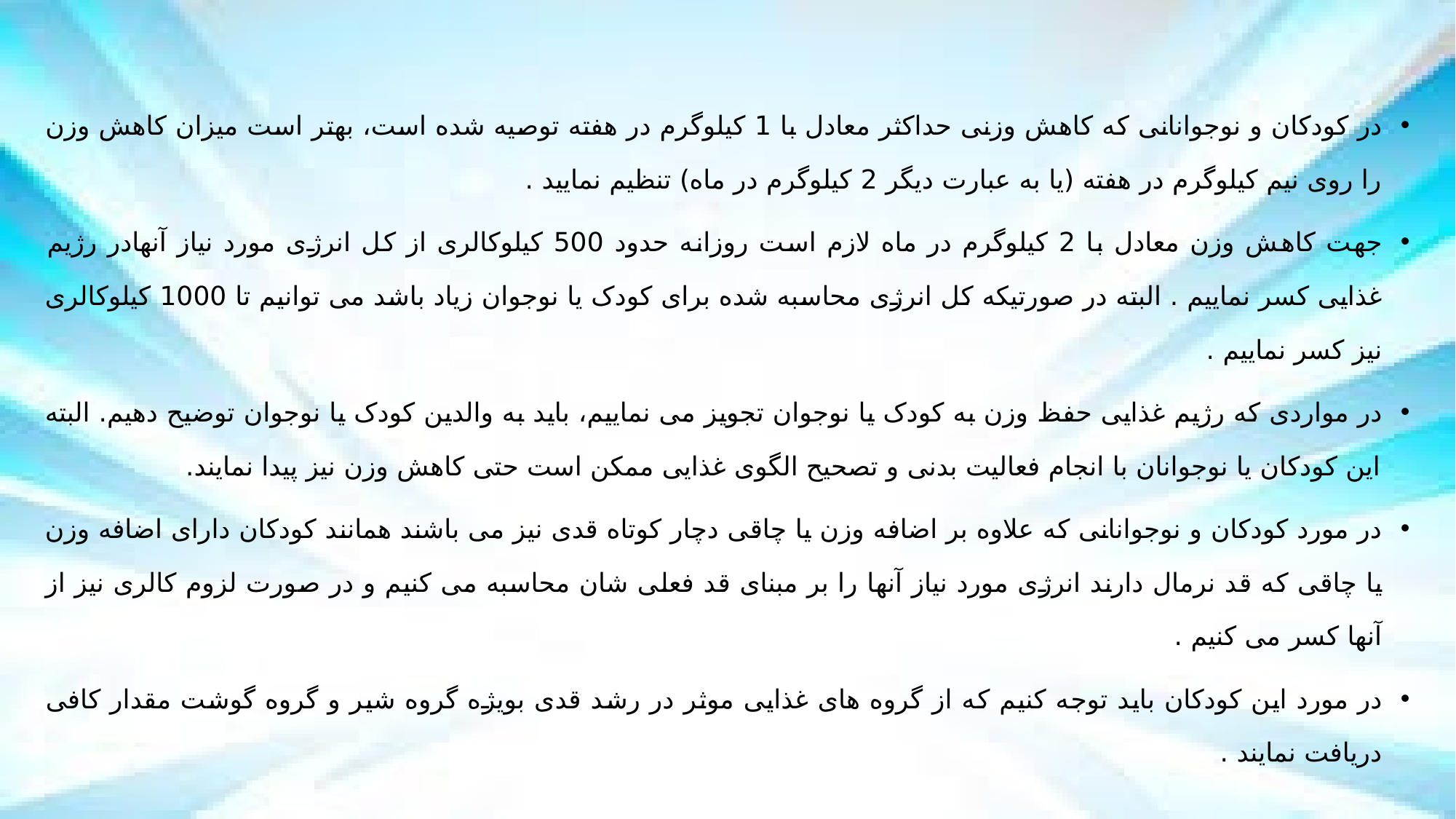

در کودکان و نوجوانانی که کاهش وزنی حداکثر معادل با 1 کیلوگرم در هفته توصیه شده است، بهتر است میزان کاهش وزن را روی نیم کیلوگرم در هفته (یا به عبارت دیگر 2 کیلوگرم در ماه) تنظیم نمایید .
جهت کاهش وزن معادل با 2 کیلوگرم در ماه لازم است روزانه حدود 500 کیلوکالری از کل انرژی مورد نیاز آنهادر رژیم غذایی کسر نماییم . البته در صورتیکه کل انرژی محاسبه شده برای کودک یا نوجوان زیاد باشد می توانیم تا 1000 کیلوکالری نیز کسر نماییم .
در مواردی که رژیم غذایی حفظ وزن به کودک یا نوجوان تجویز می نماییم، باید به والدین کودک یا نوجوان توضیح دهیم. البته این کودکان یا نوجوانان با انجام فعالیت بدنی و تصحیح الگوی غذایی ممکن است حتی کاهش وزن نیز پیدا نمایند.
در مورد کودکان و نوجوانانی که علاوه بر اضافه وزن یا چاقی دچار کوتاه قدی نیز می باشند همانند کودکان دارای اضافه وزن یا چاقی که قد نرمال دارند انرژی مورد نیاز آنها را بر مبنای قد فعلی شان محاسبه می کنیم و در صورت لزوم کالری نیز از آنها کسر می کنیم .
در مورد این کودکان باید توجه کنیم که از گروه های غذایی موثر در رشد قدی بویژه گروه شیر و گروه گوشت مقدار کافی دریافت نمایند .